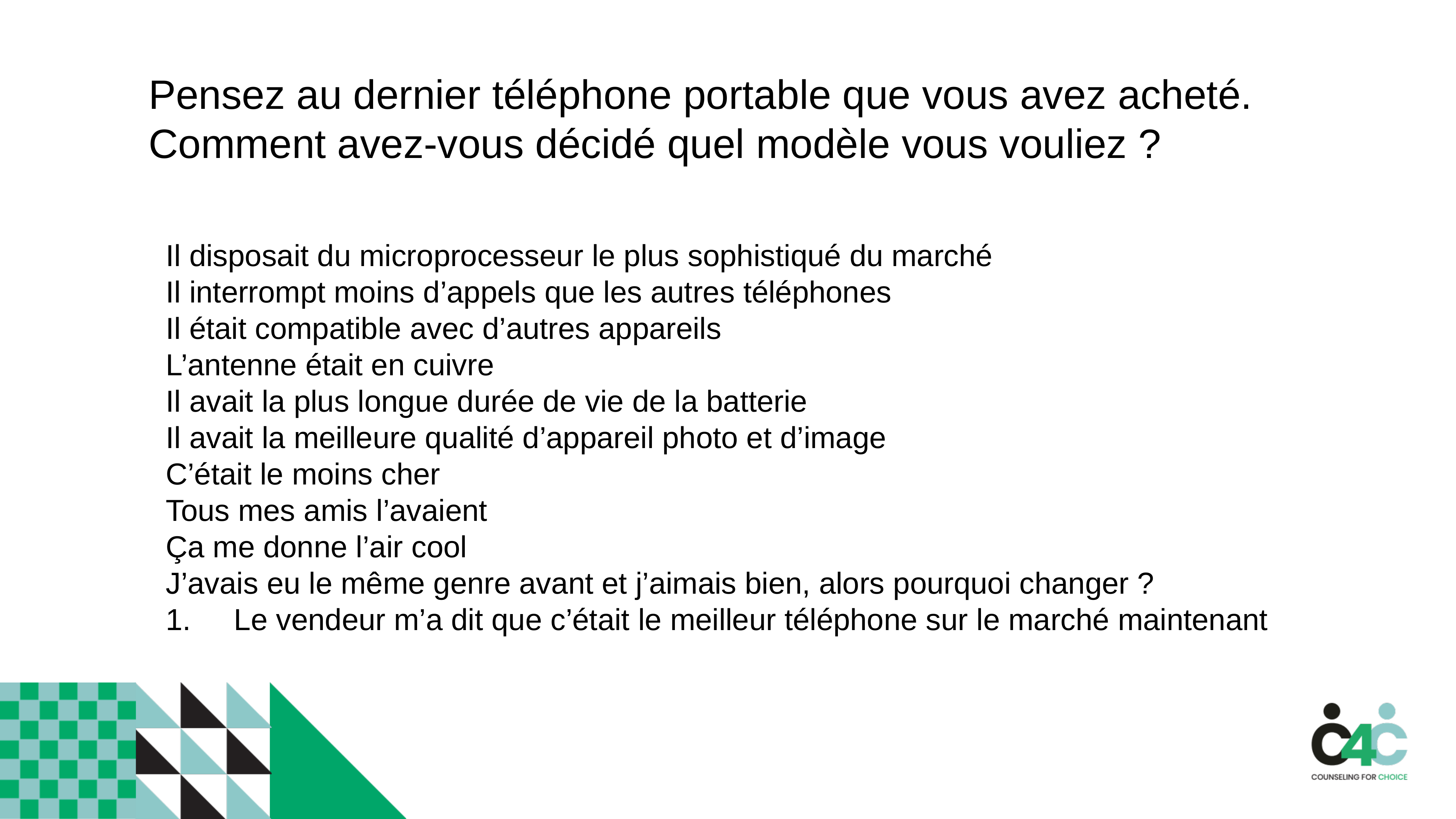

Pensez au dernier téléphone portable que vous avez acheté. Comment avez-vous décidé quel modèle vous vouliez ?
Il disposait du microprocesseur le plus sophistiqué du marché
Il interrompt moins d’appels que les autres téléphones
Il était compatible avec d’autres appareils
L’antenne était en cuivre
Il avait la plus longue durée de vie de la batterie
Il avait la meilleure qualité d’appareil photo et d’image
C’était le moins cher
Tous mes amis l’avaient
Ça me donne l’air cool
J’avais eu le même genre avant et j’aimais bien, alors pourquoi changer ?
Le vendeur m’a dit que c’était le meilleur téléphone sur le marché maintenant